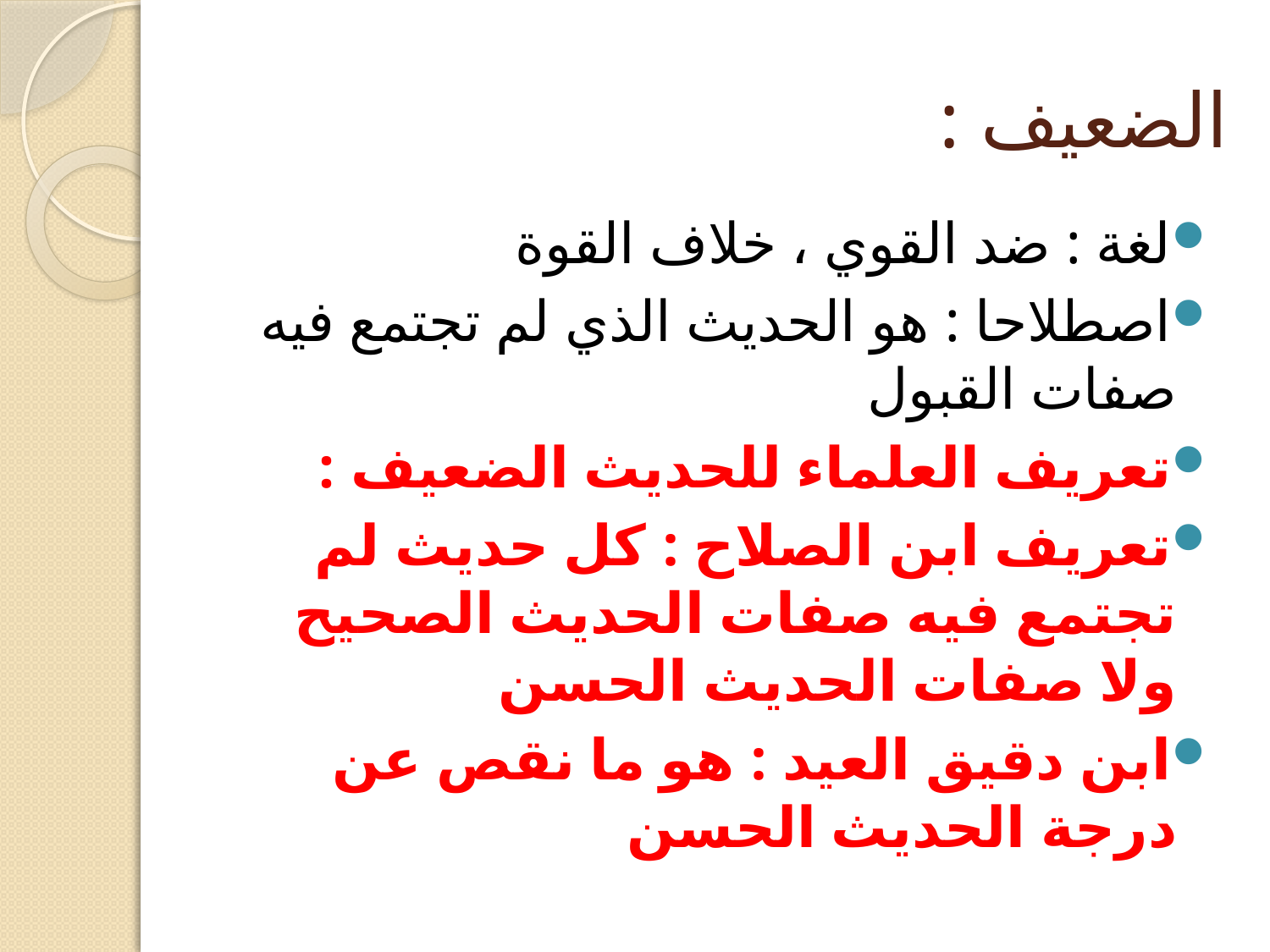

# الضعيف :
لغة : ضد القوي ، خلاف القوة
اصطلاحا : هو الحديث الذي لم تجتمع فيه صفات القبول
تعريف العلماء للحديث الضعيف :
تعريف ابن الصلاح : كل حديث لم تجتمع فيه صفات الحديث الصحيح ولا صفات الحديث الحسن
ابن دقيق العيد : هو ما نقص عن درجة الحديث الحسن